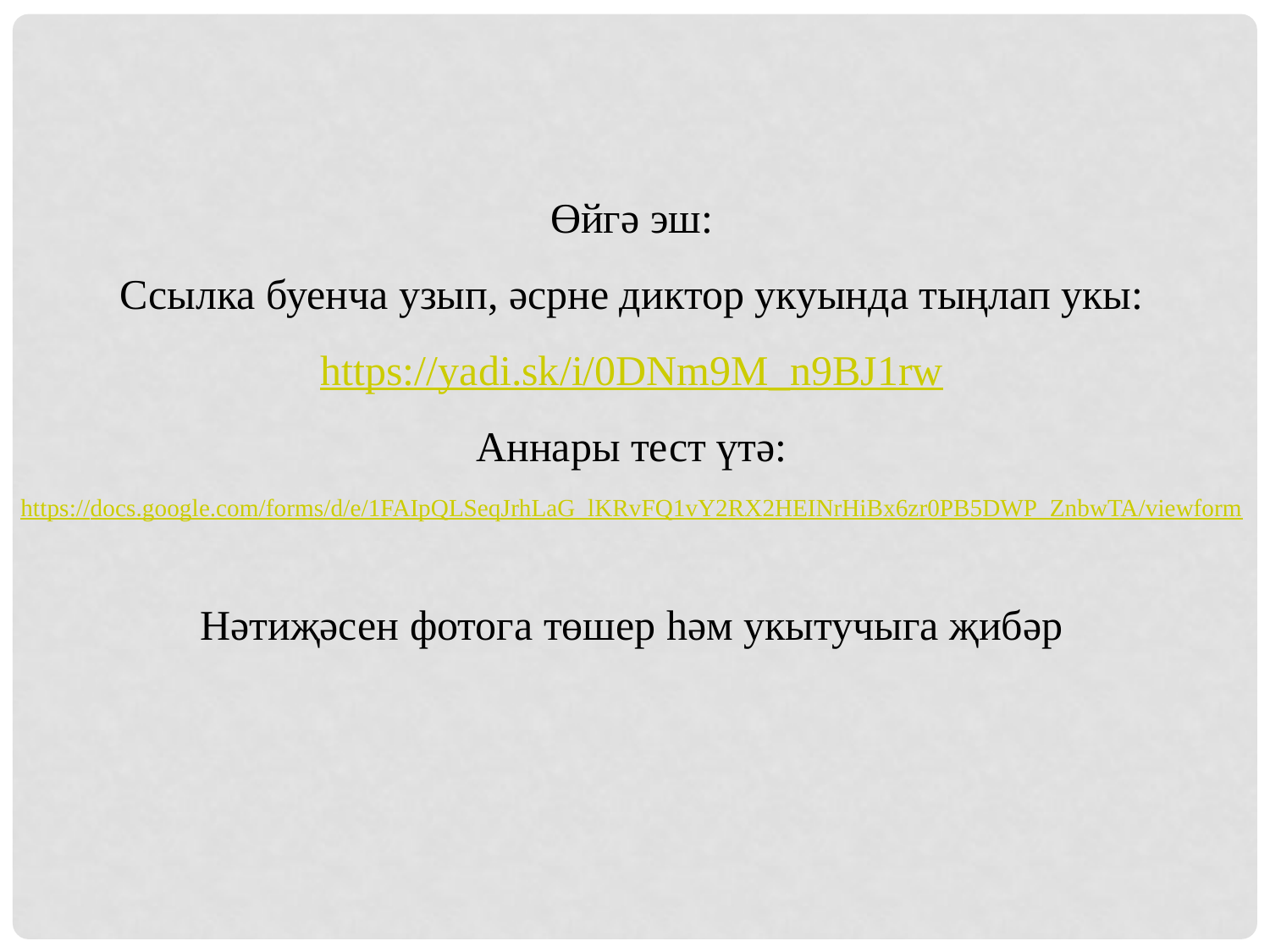

Өйгә эш:
 Ссылка буенча узып, әсрне диктор укуында тыңлап укы:
https://yadi.sk/i/0DNm9M_n9BJ1rw
Аннары тест үтә:
https://docs.google.com/forms/d/e/1FAIpQLSeqJrhLaG_lKRvFQ1vY2RX2HEINrHiBx6zr0PB5DWP_ZnbwTA/viewform

Нәтиҗәсен фотога төшер һәм укытучыга җибәр